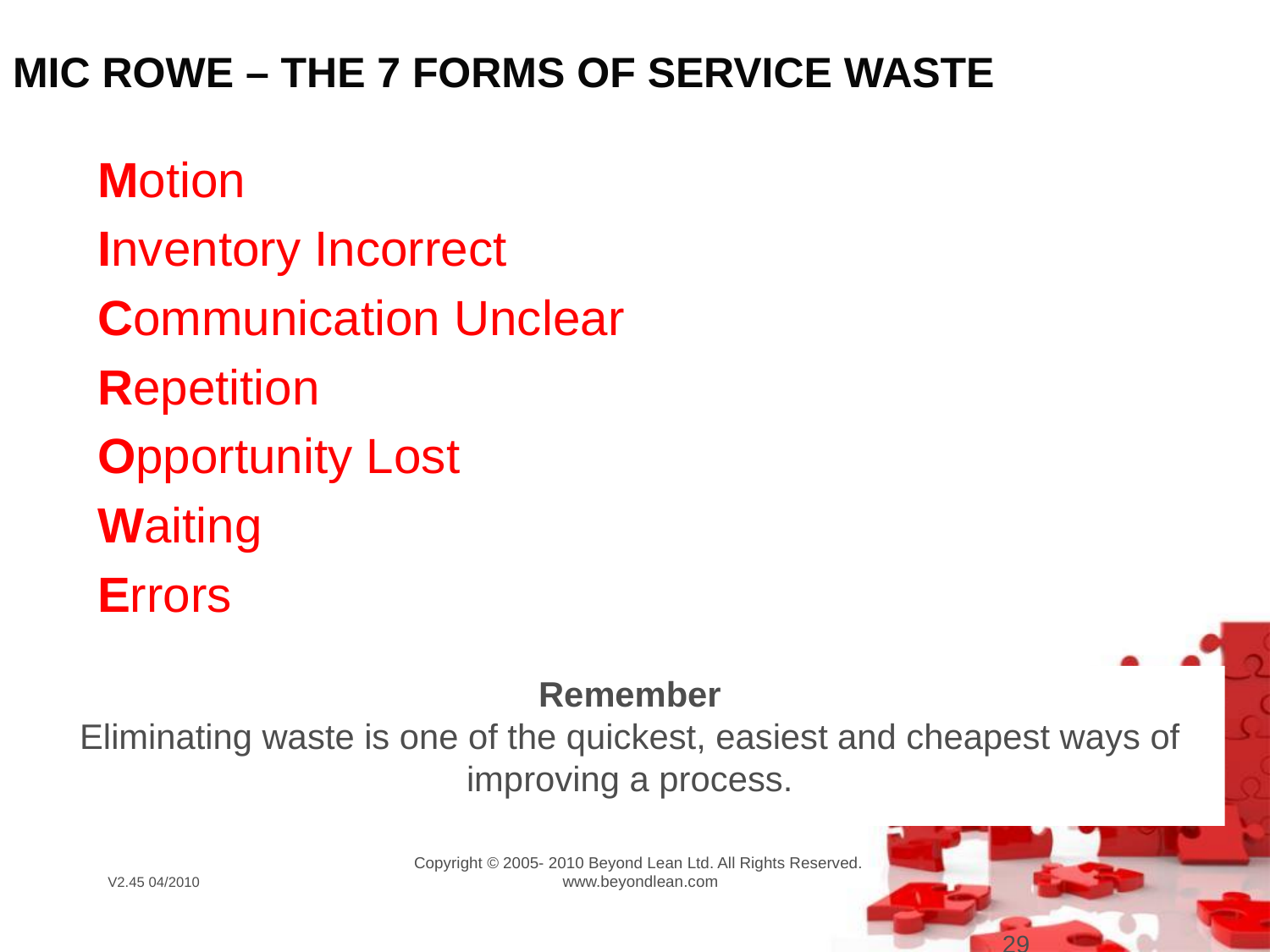

MIC ROWE – THE 7 FORMS OF SERVICE WASTE
# Motion
Inventory Incorrect
Communication Unclear
Repetition
Opportunity Lost
Waiting
Errors

Remember
Eliminating waste is one of the quickest, easiest and cheapest ways of improving a process.
29